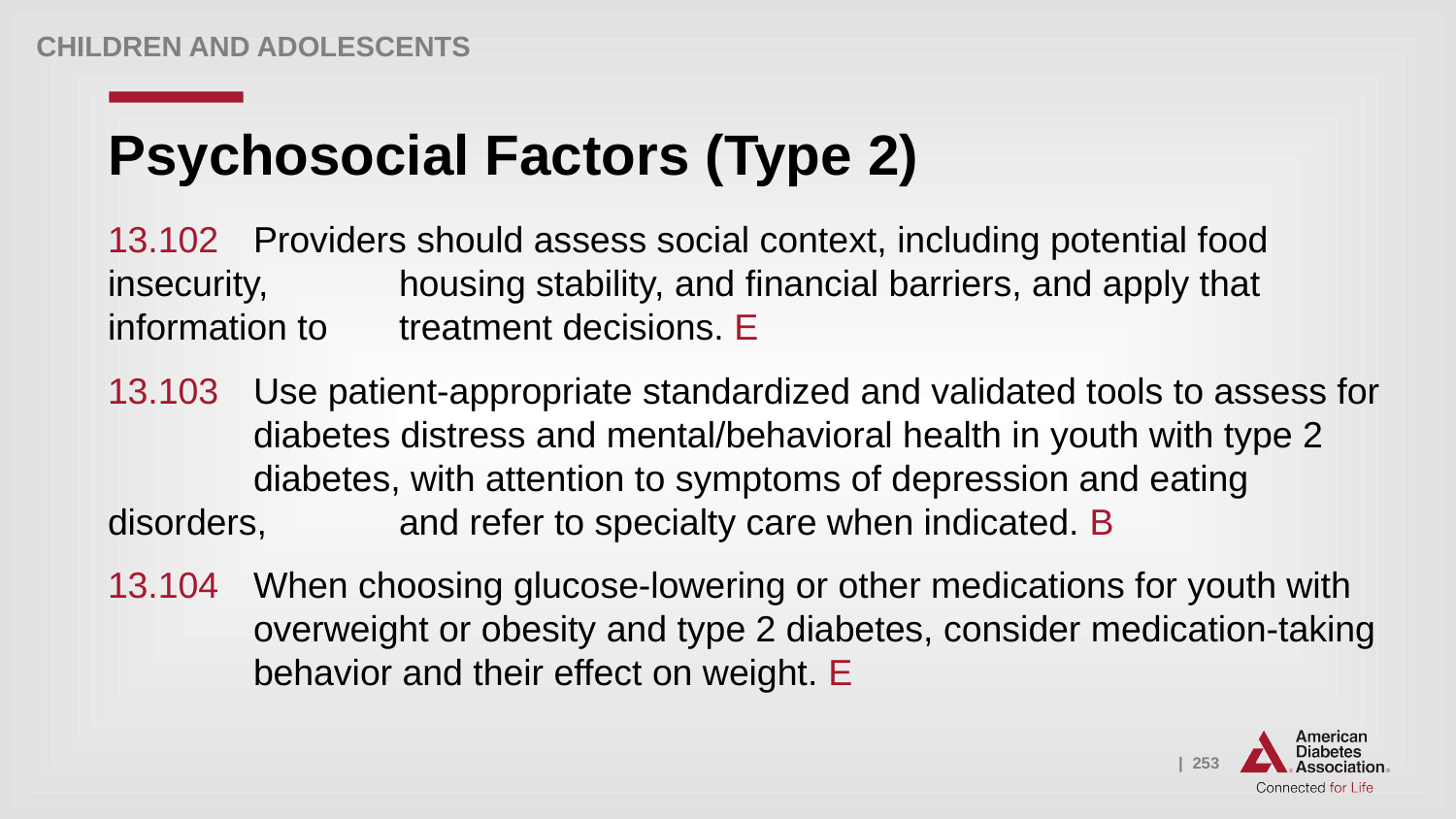

Children and adolescents
# Psychosocial Factors (Type 2)
13.102 	Providers should assess social context, including potential food insecurity, 	housing stability, and financial barriers, and apply that information to 	treatment decisions. E
13.103 	Use patient-appropriate standardized and validated tools to assess for 	diabetes distress and mental/behavioral health in youth with type 2 	diabetes, with attention to symptoms of depression and eating disorders, 	and refer to specialty care when indicated. B
13.104 	When choosing glucose-lowering or other medications for youth with 	overweight or obesity and type 2 diabetes, consider medication-taking 	behavior and their effect on weight. E